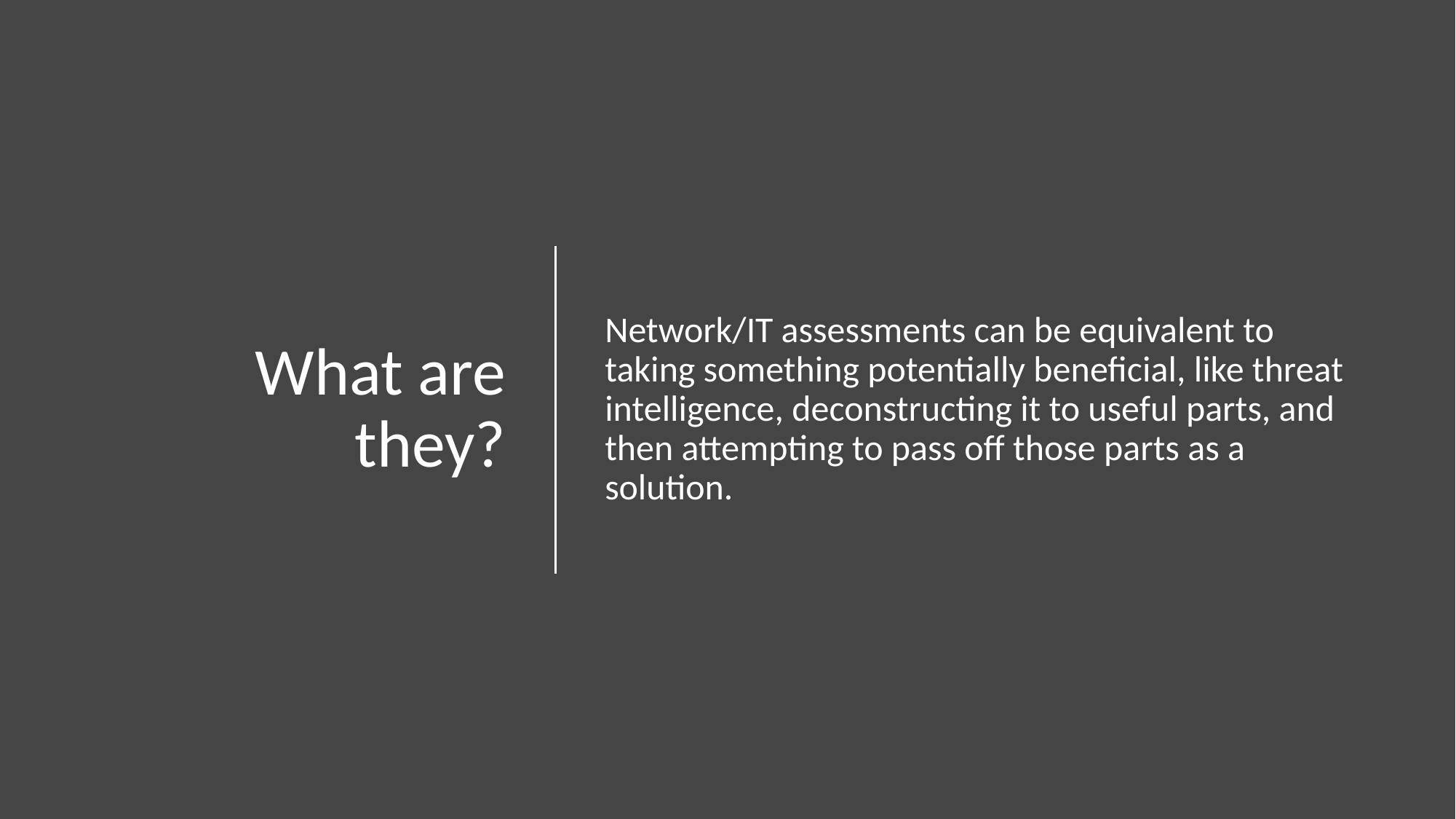

# What are they?
Network/IT assessments can be equivalent to taking something potentially beneficial, like threat intelligence, deconstructing it to useful parts, and then attempting to pass off those parts as a solution.